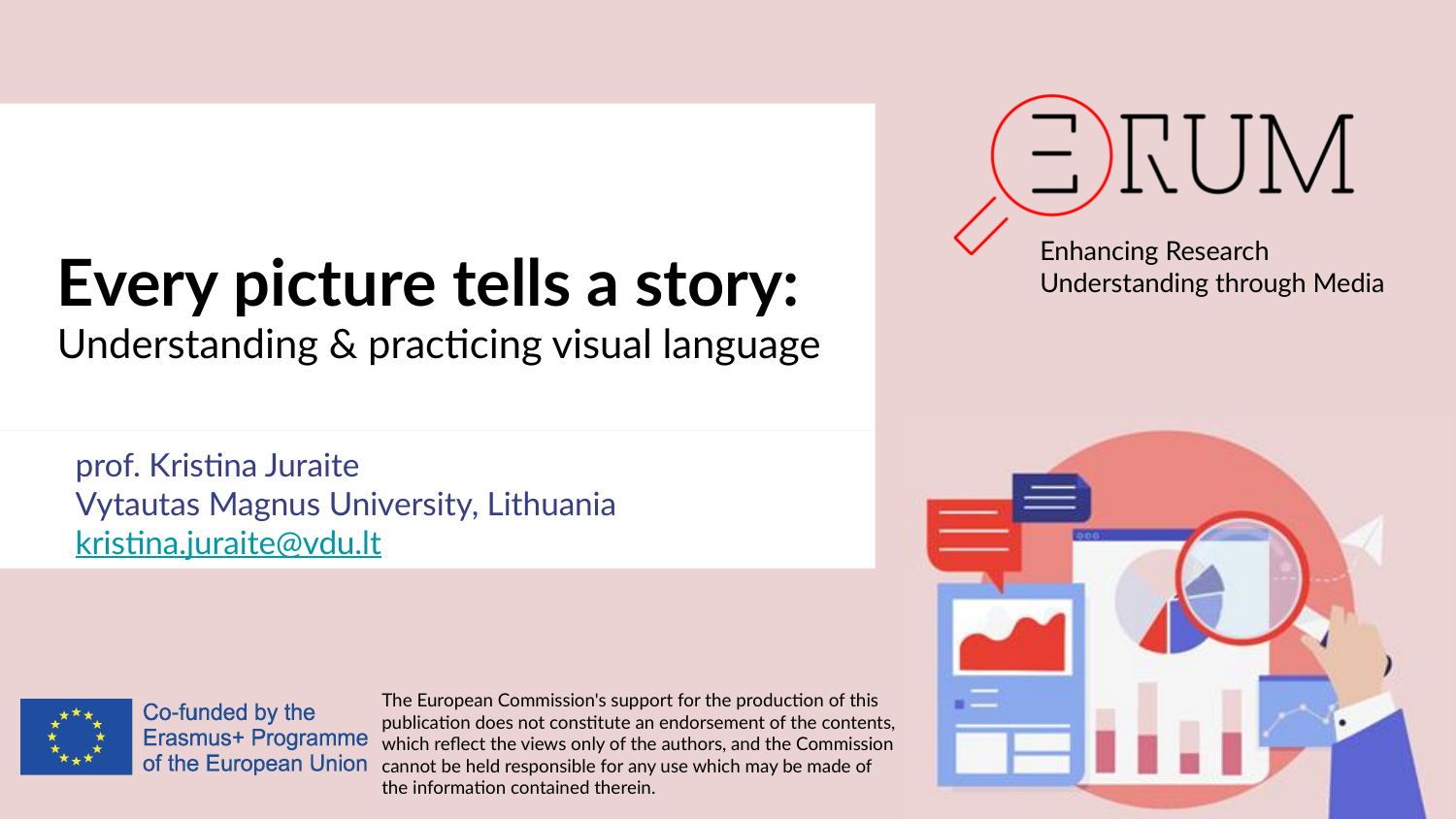

# Every picture tells a story:  Understanding & practicing visual language
prof. Kristina Juraite
Vytautas Magnus University, Lithuania
kristina.juraite@vdu.lt